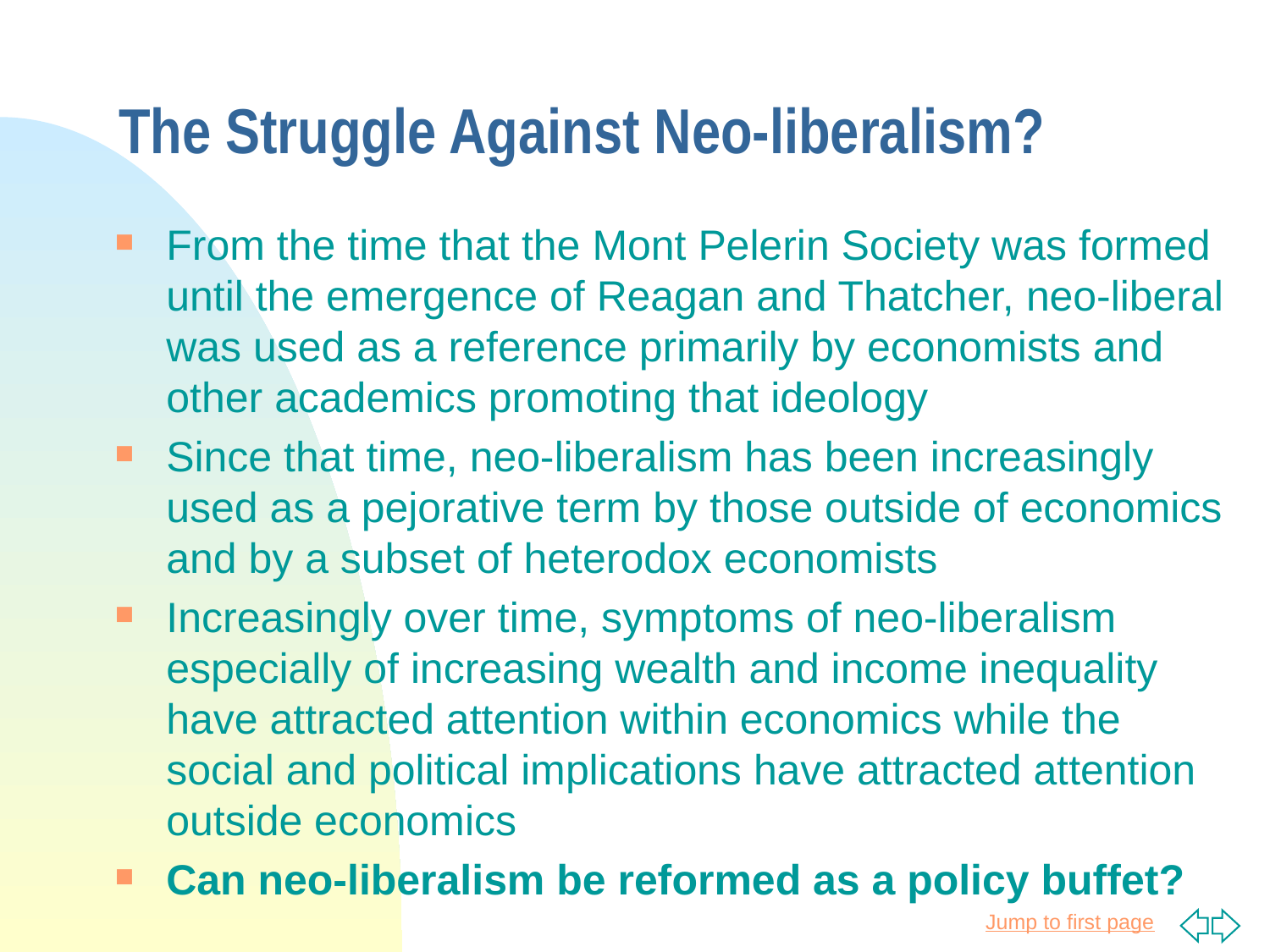

# The Struggle Against Neo-liberalism?
From the time that the Mont Pelerin Society was formed until the emergence of Reagan and Thatcher, neo-liberal was used as a reference primarily by economists and other academics promoting that ideology
Since that time, neo-liberalism has been increasingly used as a pejorative term by those outside of economics and by a subset of heterodox economists
Increasingly over time, symptoms of neo-liberalism especially of increasing wealth and income inequality have attracted attention within economics while the social and political implications have attracted attention outside economics
Can neo-liberalism be reformed as a policy buffet?